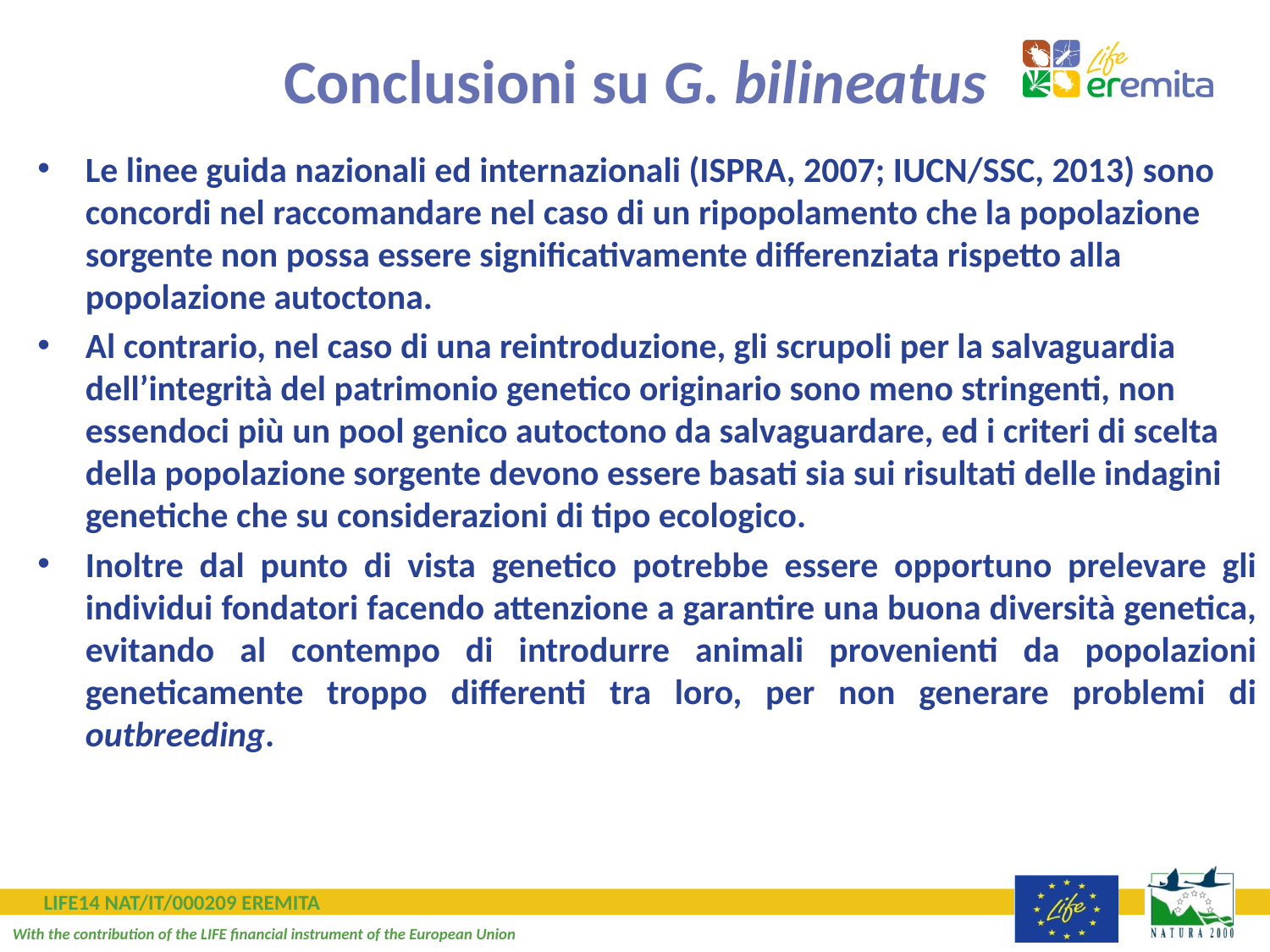

# Conclusioni su G. bilineatus
Le linee guida nazionali ed internazionali (ISPRA, 2007; IUCN/SSC, 2013) sono concordi nel raccomandare nel caso di un ripopolamento che la popolazione sorgente non possa essere significativamente differenziata rispetto alla popolazione autoctona.
Al contrario, nel caso di una reintroduzione, gli scrupoli per la salvaguardia dell’integrità del patrimonio genetico originario sono meno stringenti, non essendoci più un pool genico autoctono da salvaguardare, ed i criteri di scelta della popolazione sorgente devono essere basati sia sui risultati delle indagini genetiche che su considerazioni di tipo ecologico.
Inoltre dal punto di vista genetico potrebbe essere opportuno prelevare gli individui fondatori facendo attenzione a garantire una buona diversità genetica, evitando al contempo di introdurre animali provenienti da popolazioni geneticamente troppo differenti tra loro, per non generare problemi di outbreeding.